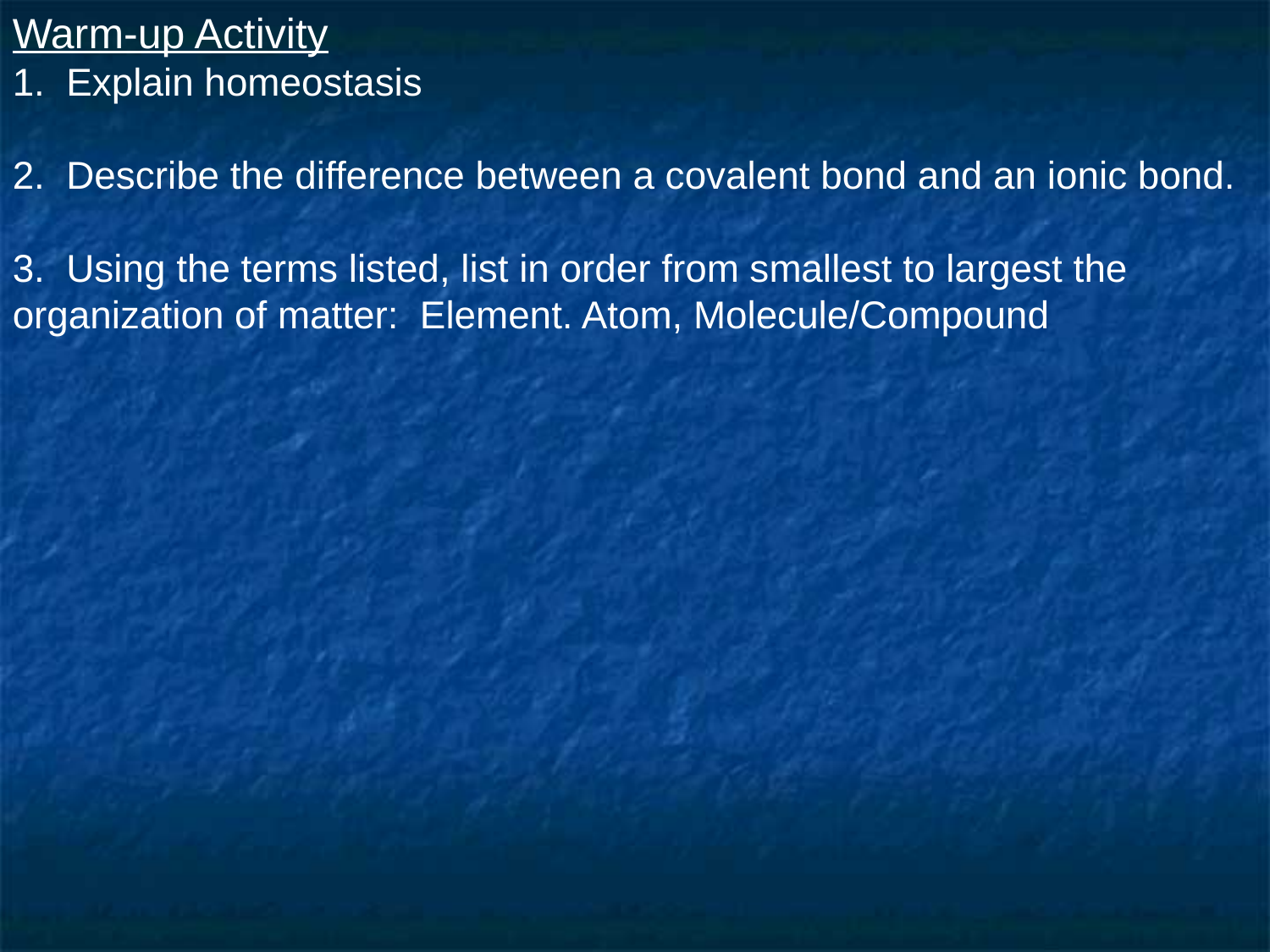

Warm-up Activity
1.  Explain homeostasis

2.  Describe the difference between a covalent bond and an ionic bond.

3.  Using the terms listed, list in order from smallest to largest the 	organization of matter:  Element. Atom, Molecule/Compound